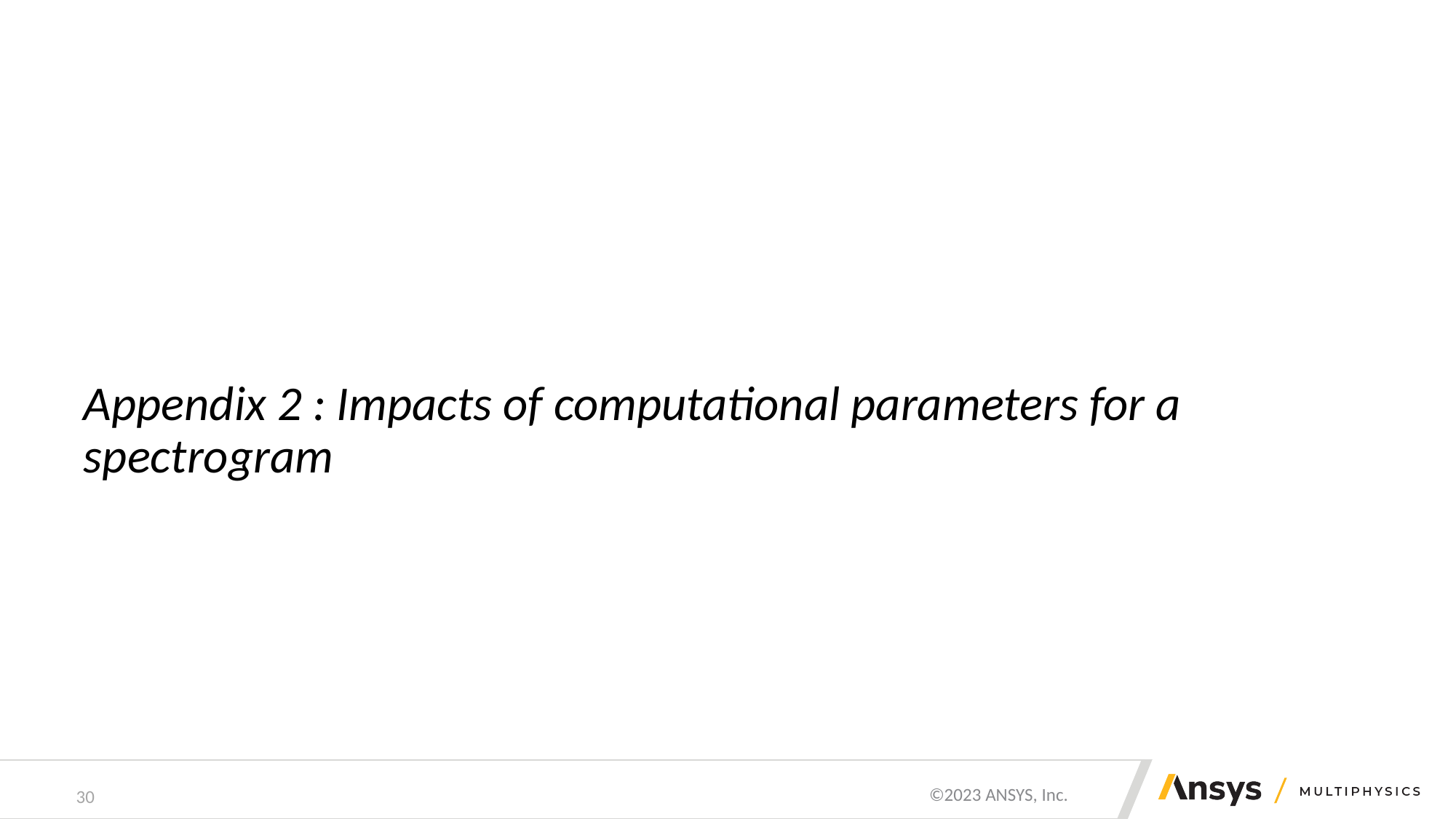

# Appendix 2 : Impacts of computational parameters for a spectrogram
30